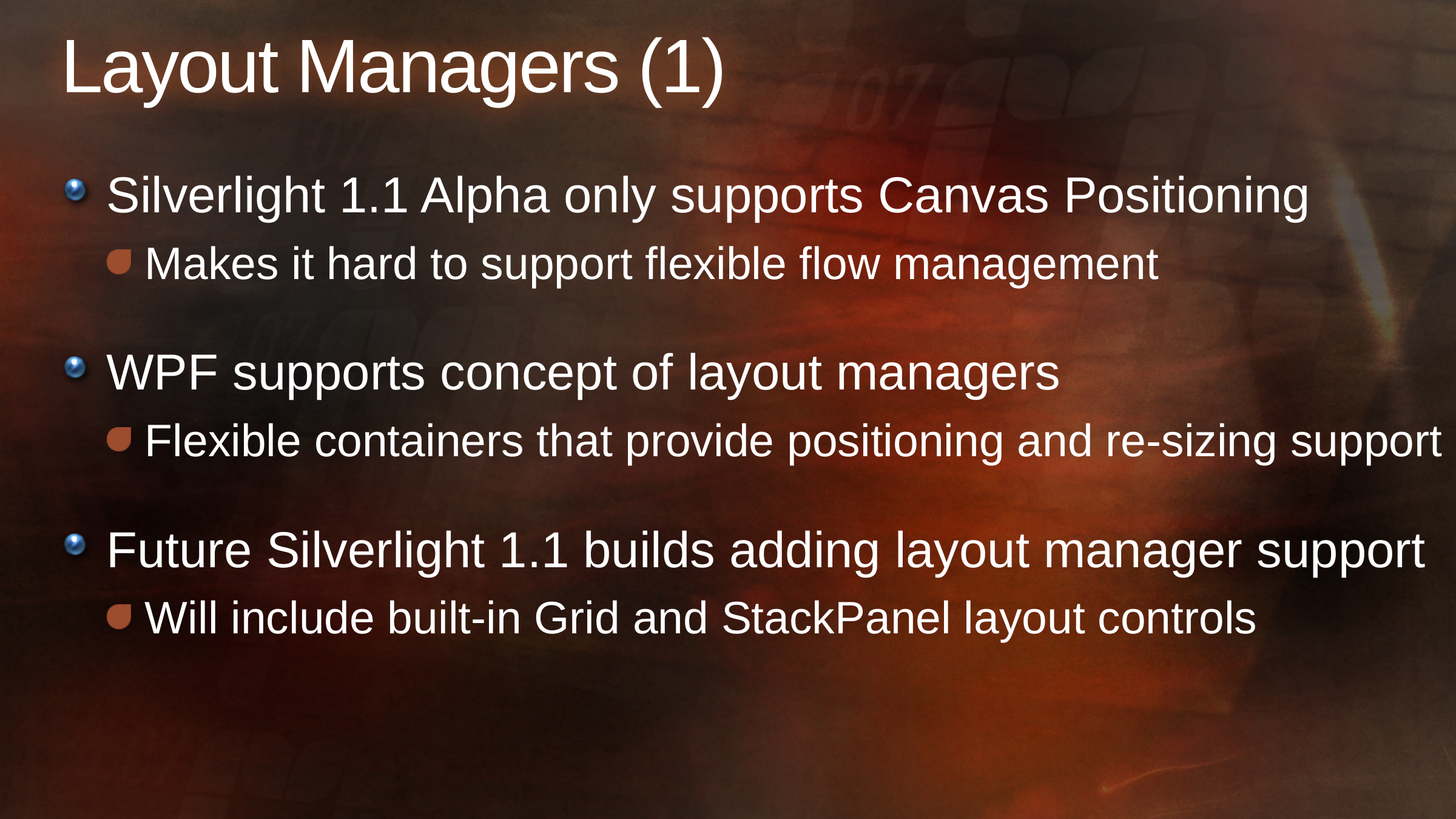

# Layout Managers (1)
Silverlight 1.1 Alpha only supports Canvas Positioning
Makes it hard to support flexible flow management

WPF supports concept of layout managers
Flexible containers that provide positioning and re-sizing support

Future Silverlight 1.1 builds adding layout manager support
Will include built-in Grid and StackPanel layout controls